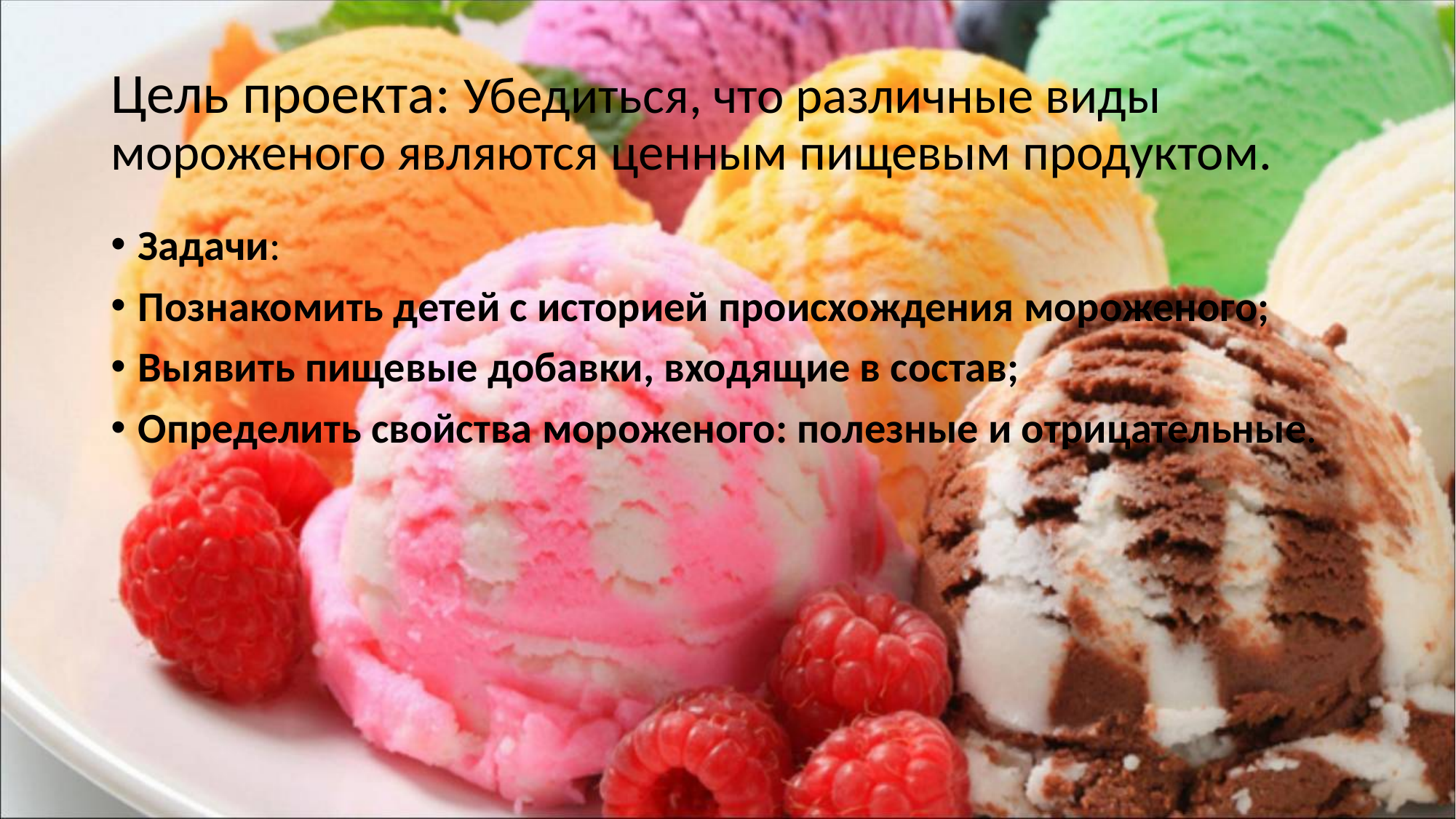

# Цель проекта: Убедиться, что различные виды мороженого являются ценным пищевым продуктом.
Задачи:
Познакомить детей с историей происхождения мороженого;
Выявить пищевые добавки, входящие в состав;
Определить свойства мороженого: полезные и отрицательные.